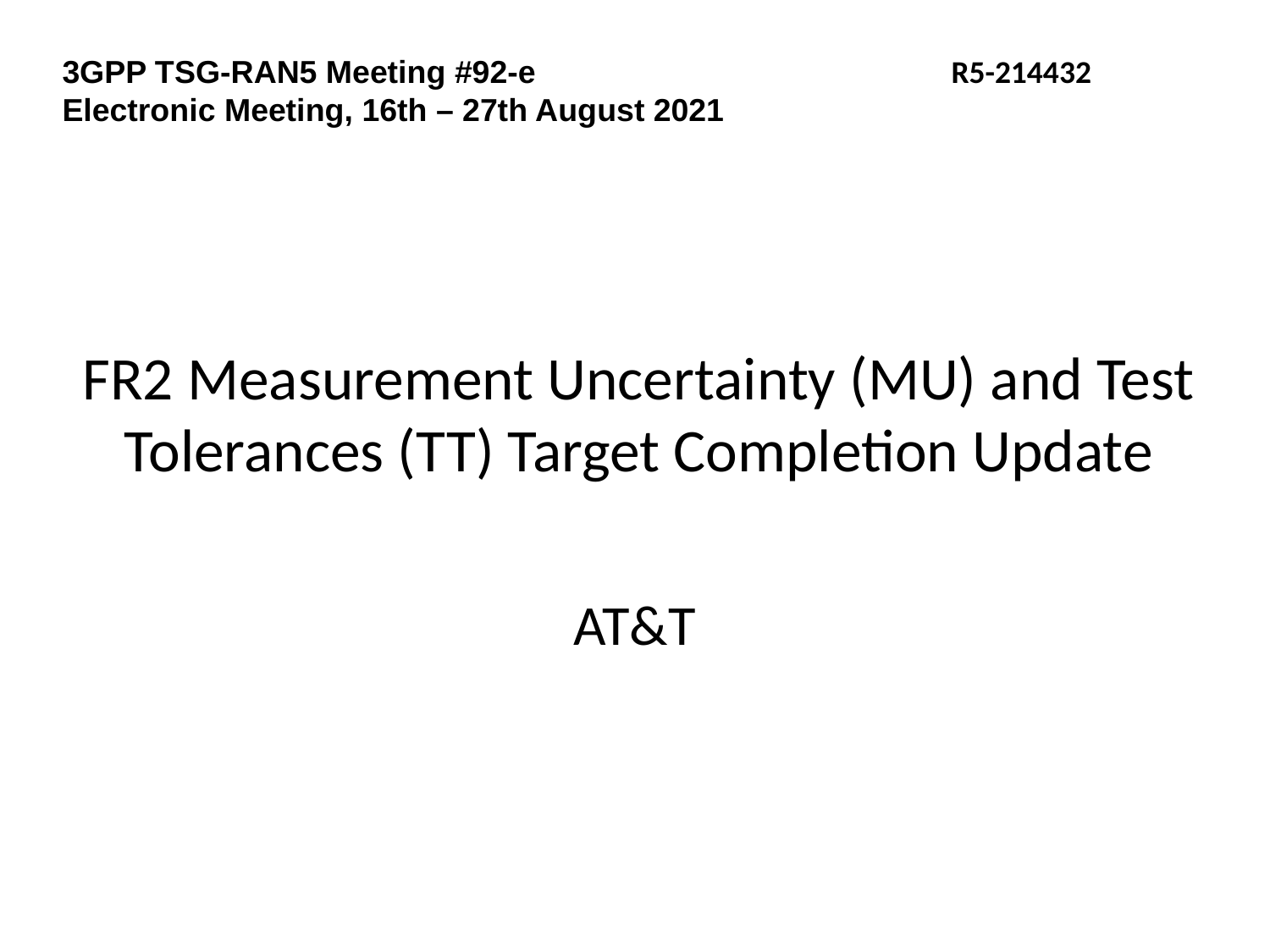

3GPP TSG-RAN5 Meeting #92-e			R5-214432
Electronic Meeting, 16th – 27th August 2021
# FR2 Measurement Uncertainty (MU) and Test Tolerances (TT) Target Completion Update
AT&T